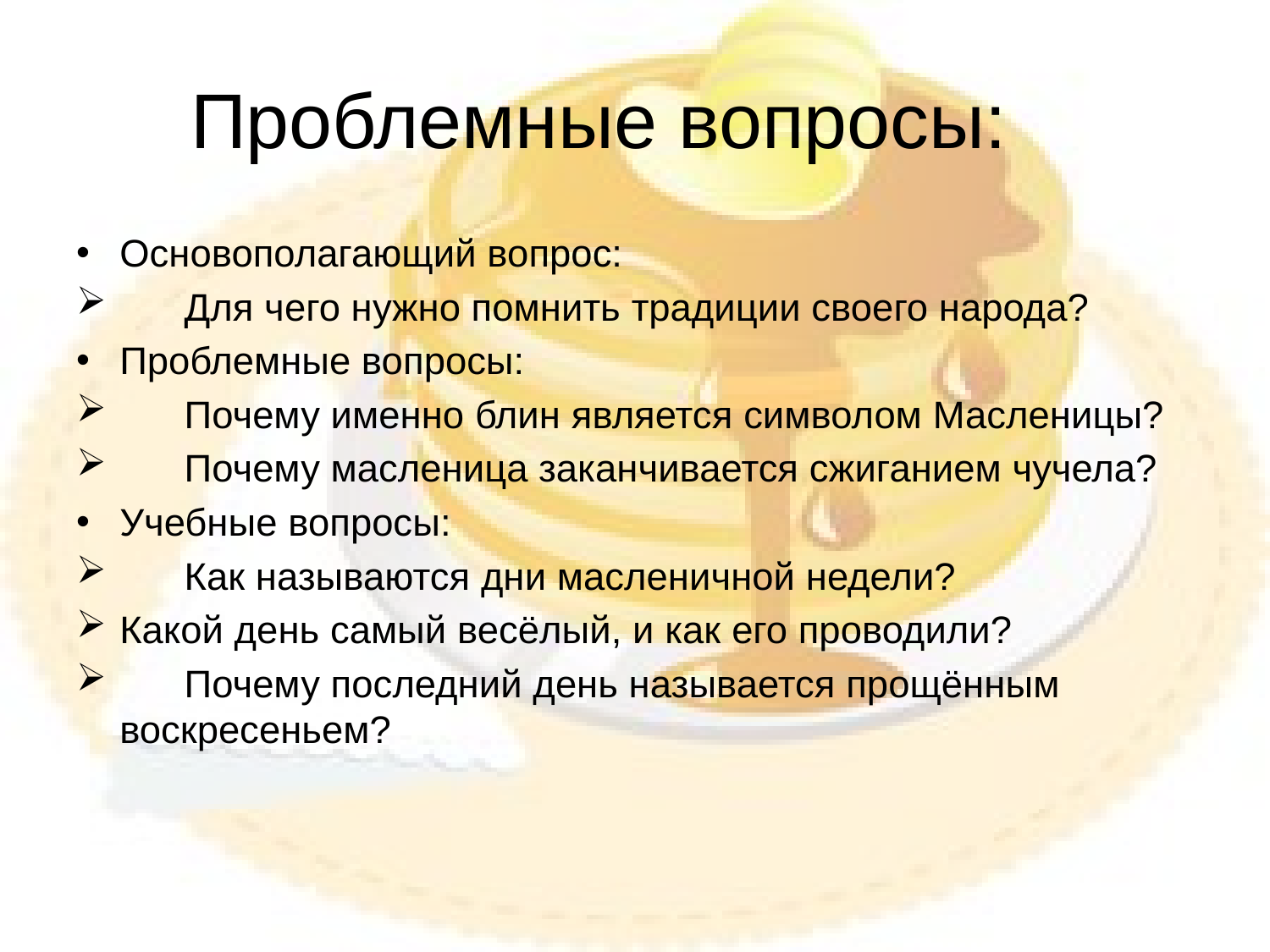

# Проблемные вопросы:
Основополагающий вопрос:
      Для чего нужно помнить традиции своего народа?
Проблемные вопросы:
      Почему именно блин является символом Масленицы?
      Почему масленица заканчивается сжиганием чучела?
Учебные вопросы:
      Как называются дни масленичной недели?
Какой день самый весёлый, и как его проводили?
      Почему последний день называется прощённым воскресеньем?